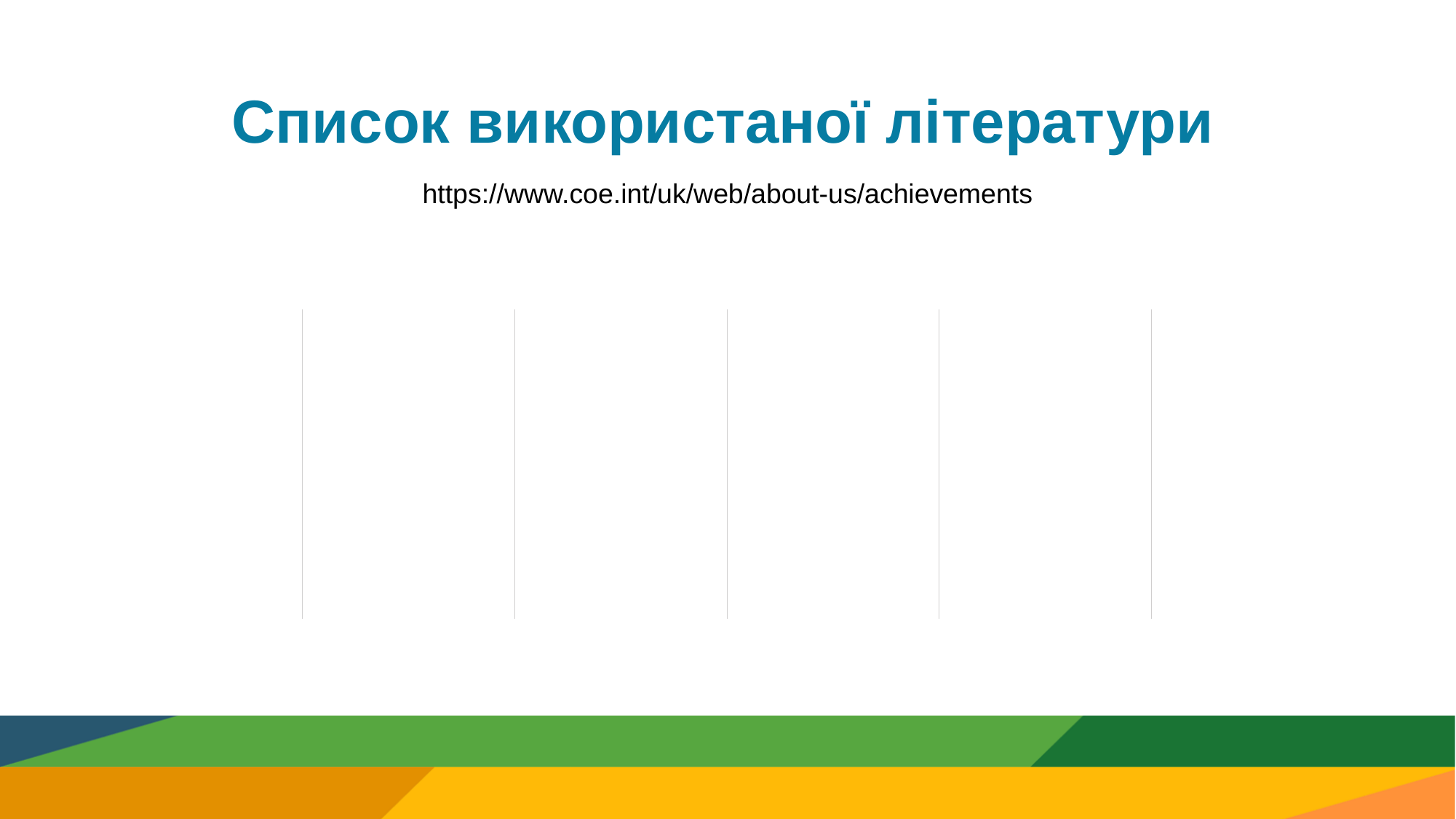

# Список використаної літератури
https://www.coe.int/uk/web/about-us/achievements
|  |  |  |  |  |  |
| --- | --- | --- | --- | --- | --- |
|  |  |  |  |  |  |
|  |  |  |  |  |  |